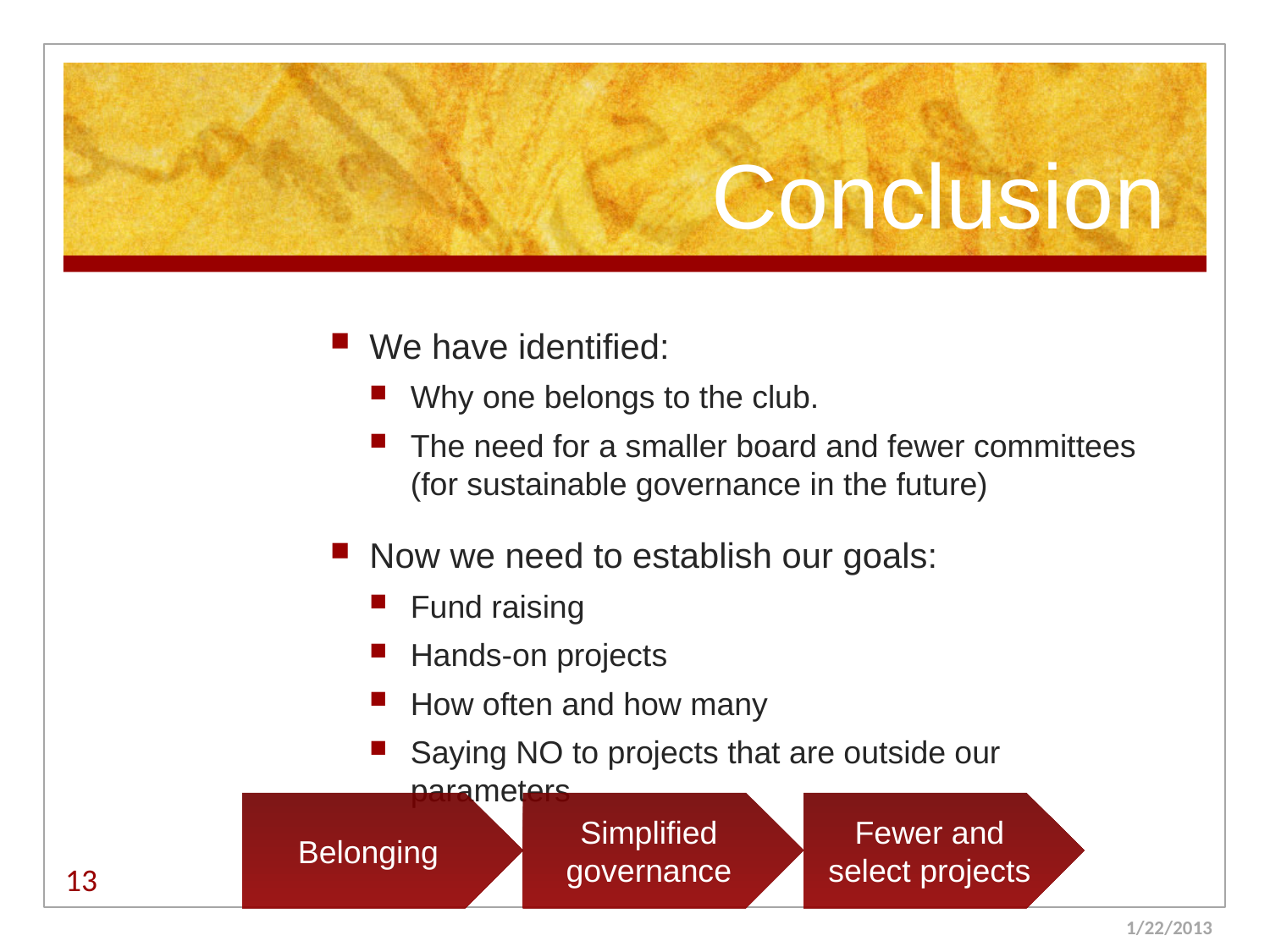

# Conclusion
We have identified:
Why one belongs to the club.
The need for a smaller board and fewer committees (for sustainable governance in the future)
Now we need to establish our goals:
Fund raising
Hands-on projects
How often and how many
Saying NO to projects that are outside our parameters

Belonging
13
1/22/2013